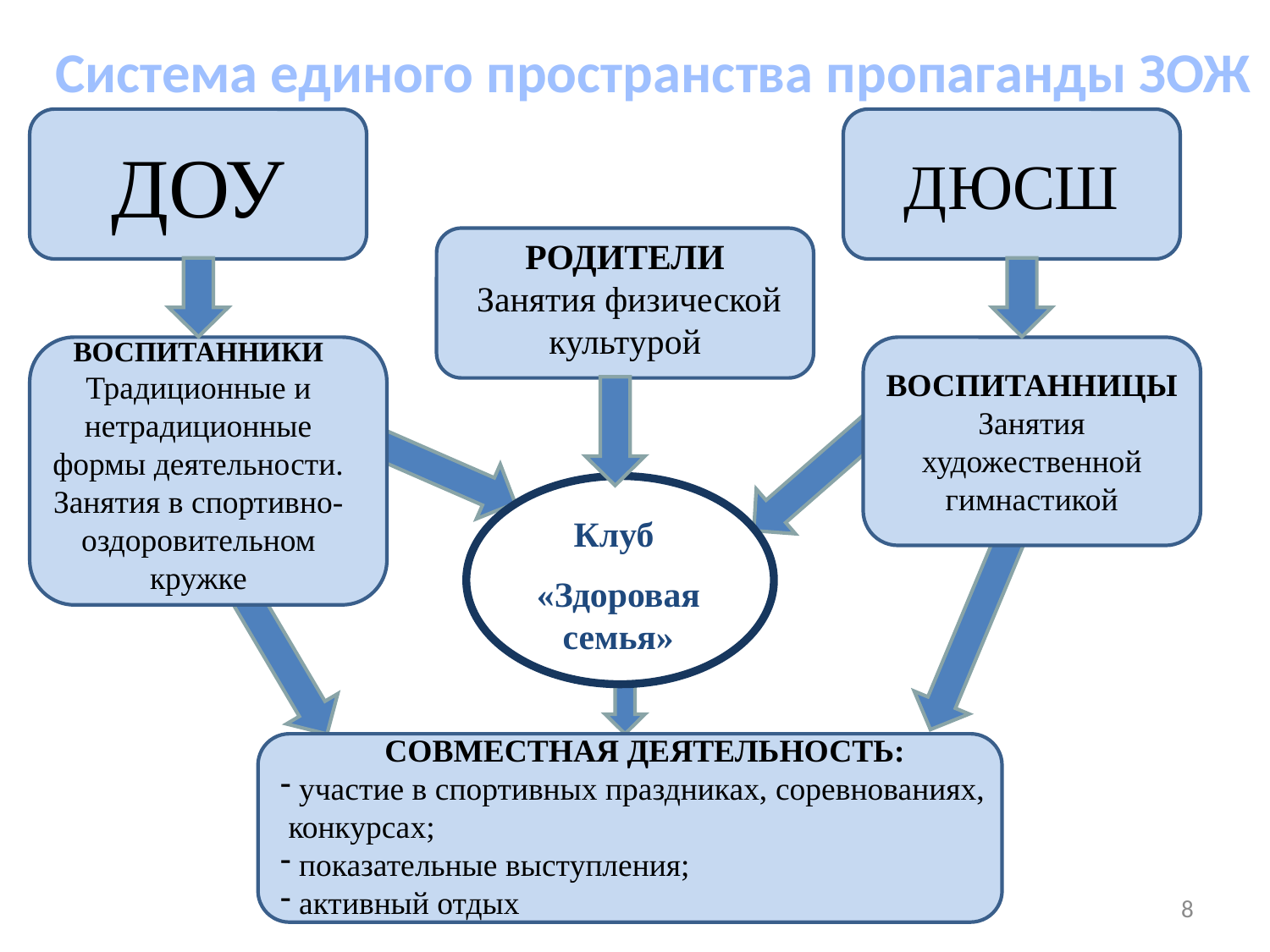

Система единого пространства пропаганды ЗОЖ
ДОУ
ДЮСШ

РОДИТЕЛИ
 Занятия физической культурой

ВОСПИТАННИКИ
Традиционные и нетрадиционные формы деятельности.
Занятия в спортивно-оздоровительном кружке

ВОСПИТАННИЦЫ
Занятия художественной гимнастикой

Клуб
«Здоровая семья»

СОВМЕСТНАЯ ДЕЯТЕЛЬНОСТЬ:
 участие в спортивных праздниках, соревнованиях,
 конкурсах;
 показательные выступления;
 активный отдых

8